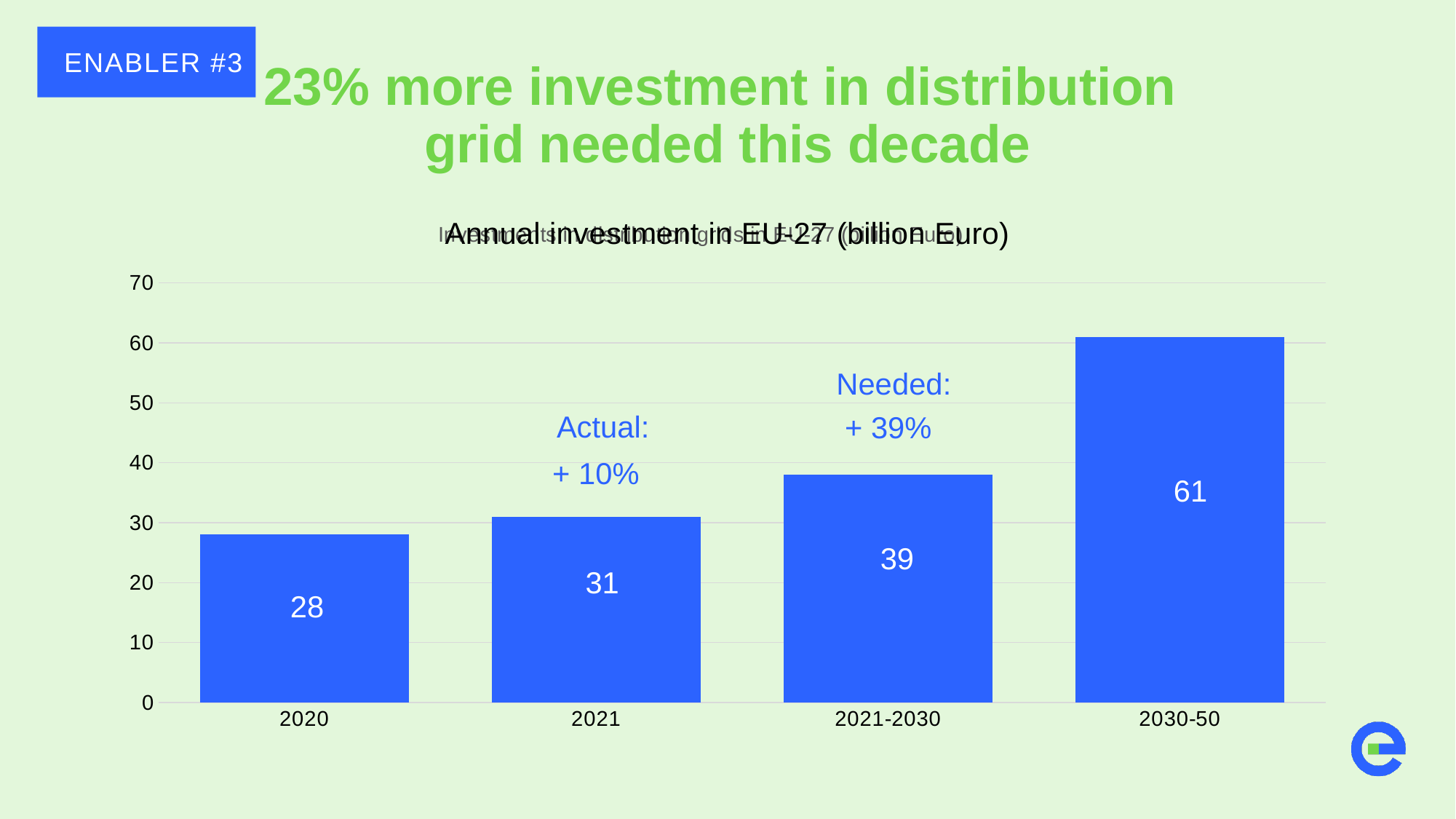

23% more investment in distribution
grid needed this decade

ENABLER #3

### Chart: Annual investment in EU-27 (billion Euro)

| Category | Investments in distribution grids in EU-27 (billion €) |
|---|---|
| 2020 | 28.0 |
| 2021 | 31.0 |
| 2021-2030 | 38.0 |
| 2030-50 | 61.0 |

### Chart: Investments in distribution grids in EU-27 (billion Euro)

| Category |
|---|
Needed:
Actual:
+ 10%
+ 39%
61
39
31
28